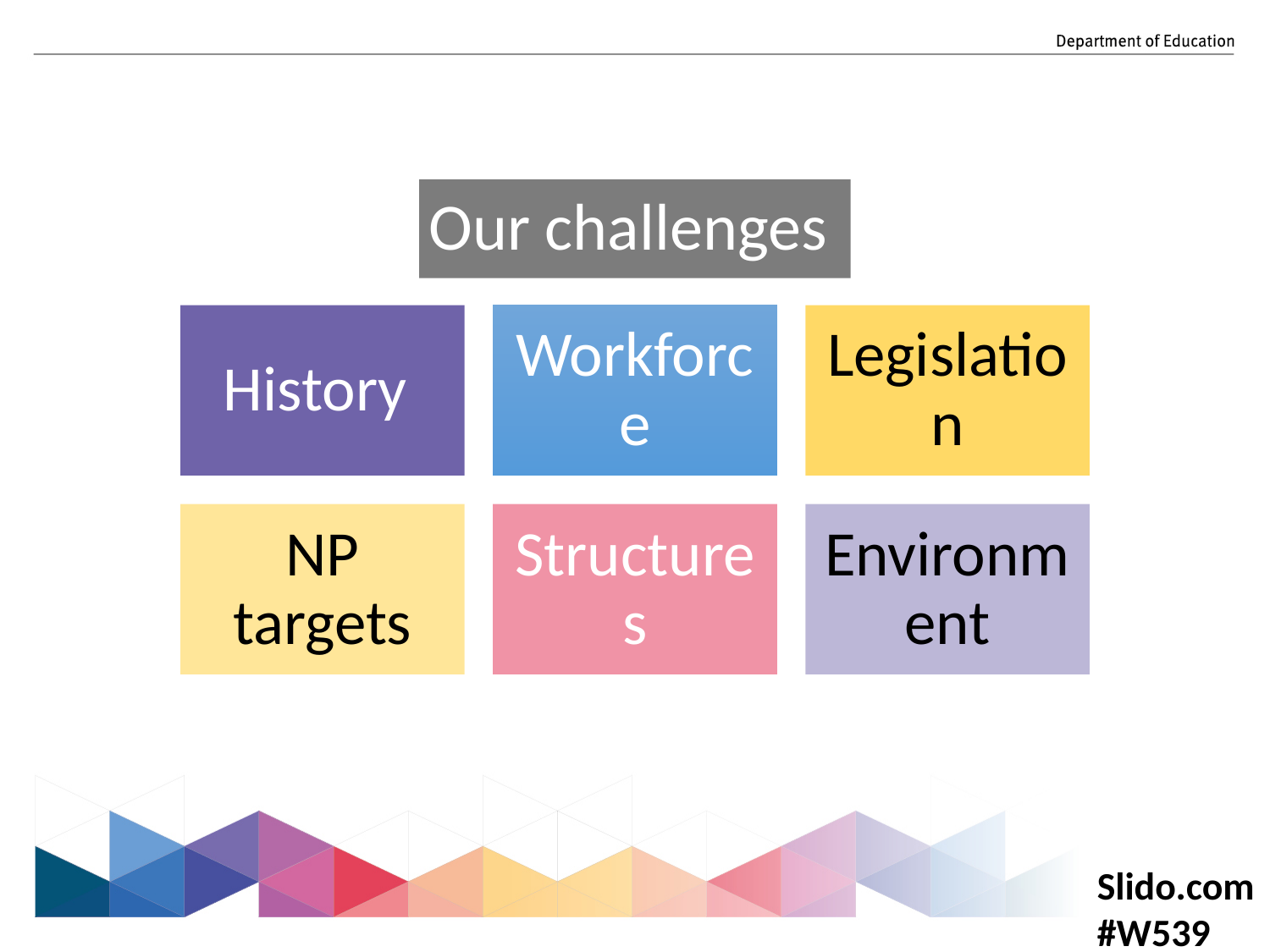

Our challenges
History
Workforce
Legislation
NP targets
Structures
Environment
Slido.com #W539